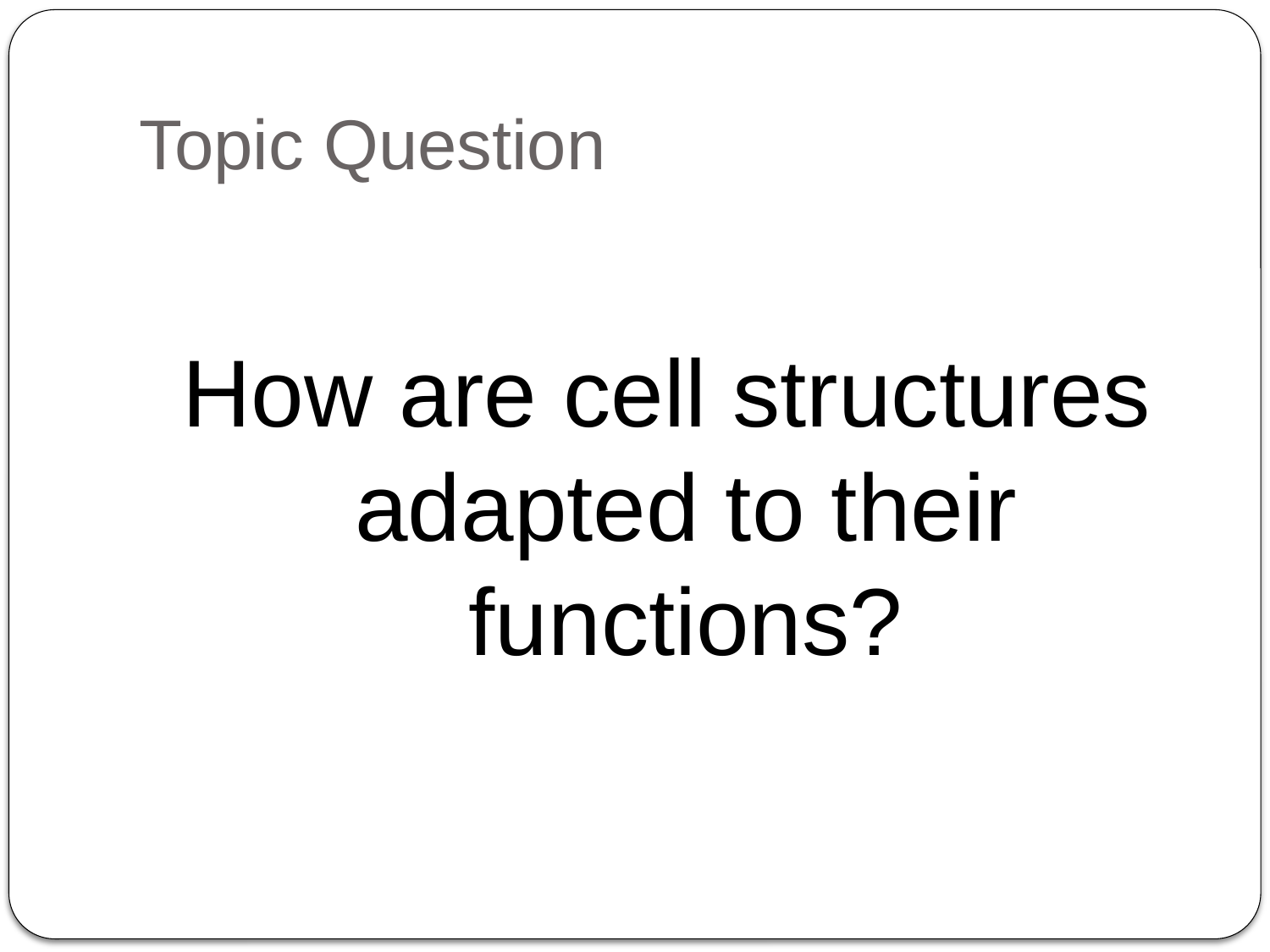

# Topic Question

How are cell structures adapted to their functions?